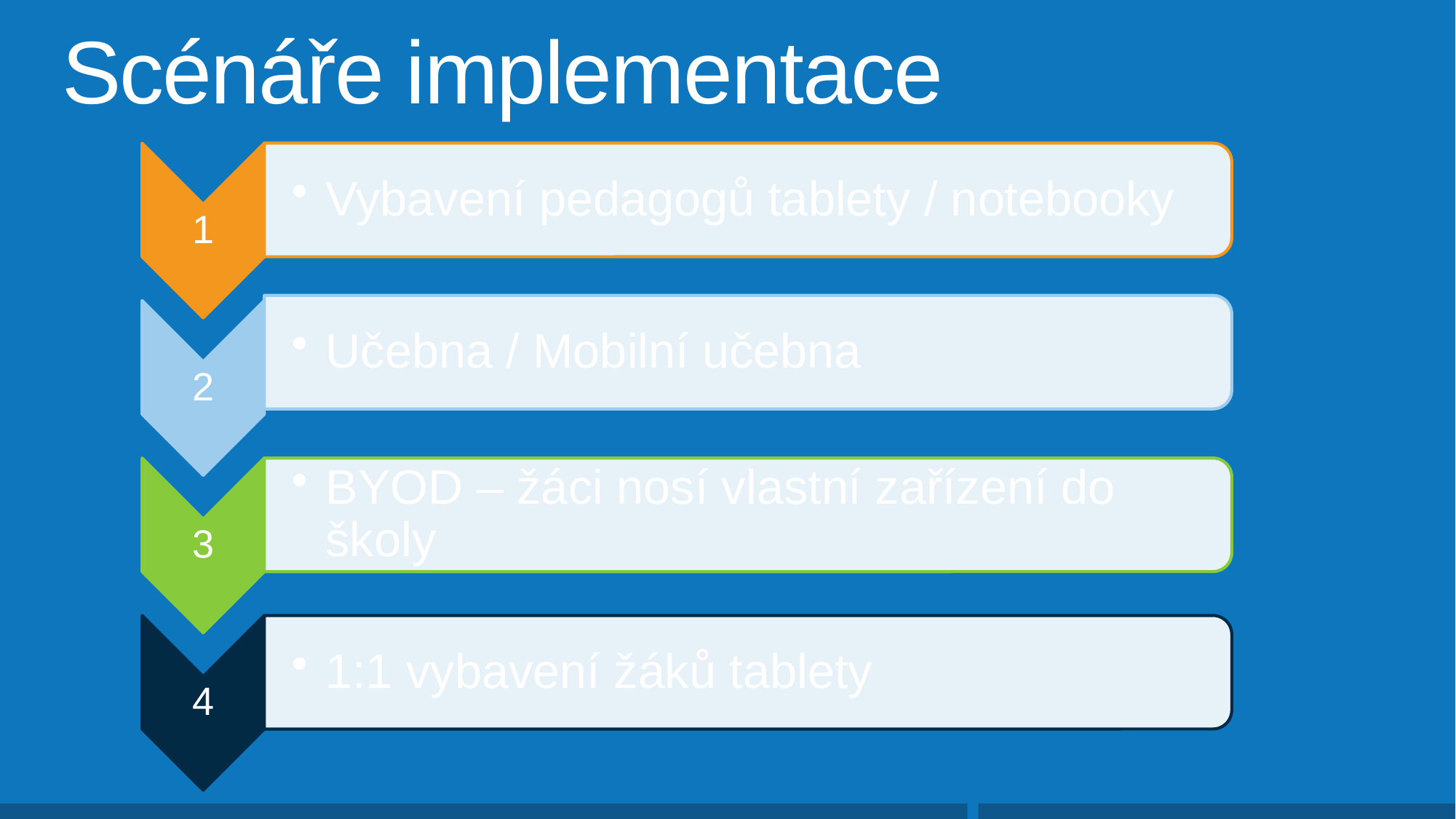

# Scénáře implementace

1
Vybavení pedagogů tablety / notebooky
2
Učebna / Mobilní učebna
3
BYOD – žáci nosí vlastní zařízení do školy
4
1:1 vybavení žáků tablety